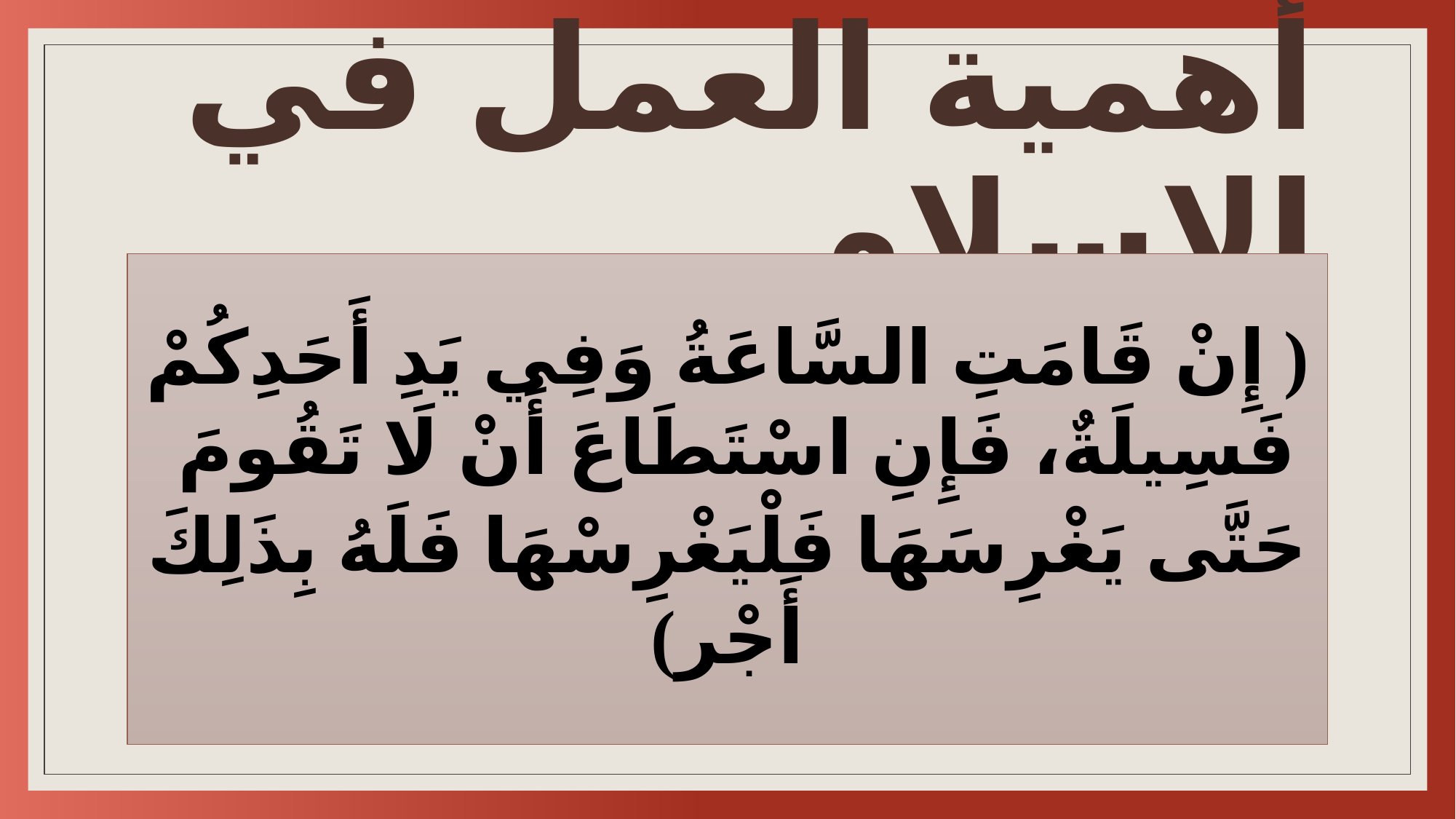

# أهمية العمل في الإسلام

( إِنْ قَامَتِ السَّاعَةُ وَفِي يَدِ أَحَدِكُمْ فَسِيلَةٌ، فَإِنِ اسْتَطَاعَ أَنْ لَا تَقُومَ
حَتَّى يَغْرِسَهَا فَلْيَغْرِسْهَا فَلَهُ بِذَلِكَ أَجْر)